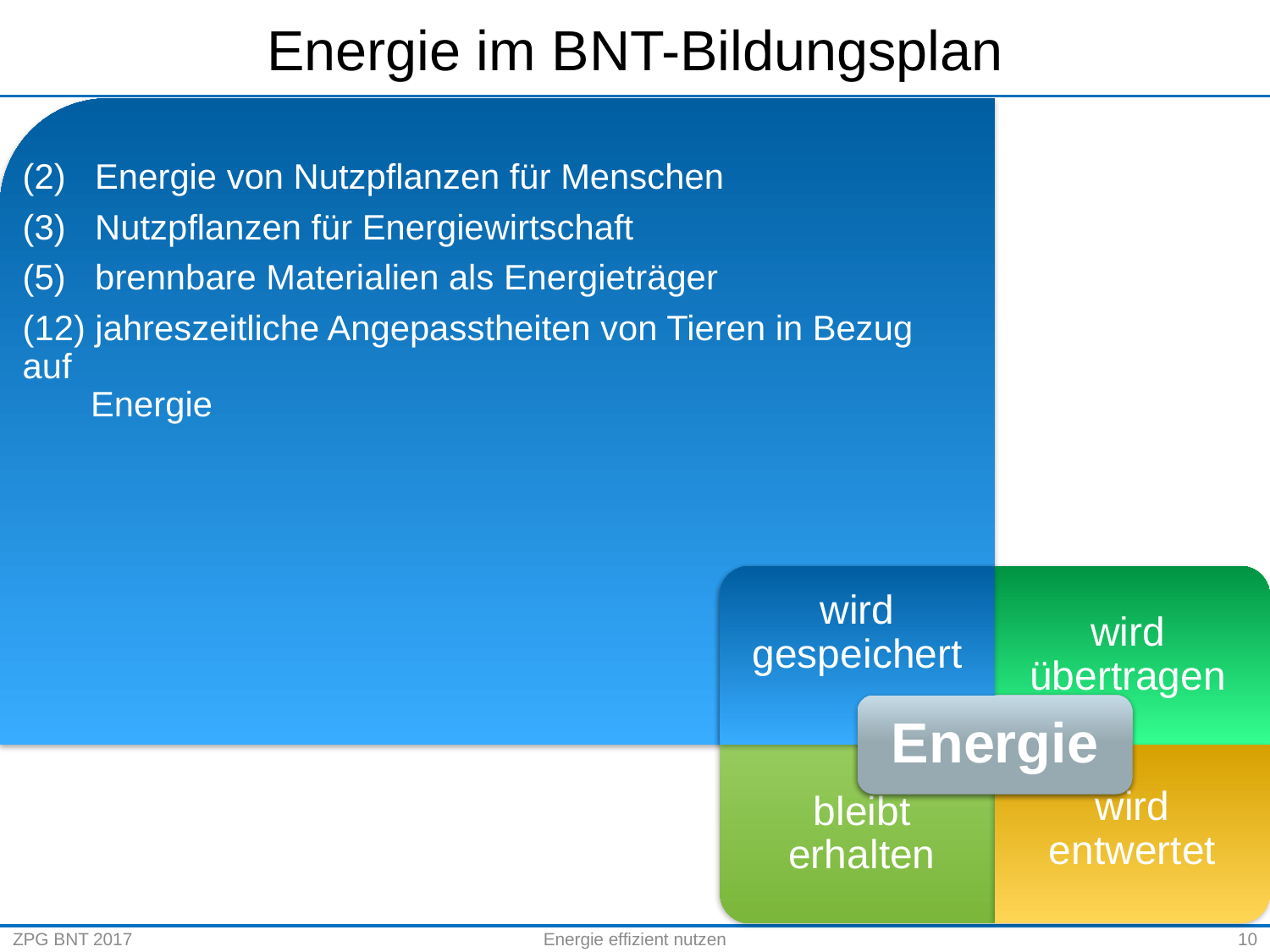

# Energie im BNT-Bildungsplan

(2)   Energie von Nutzpflanzen für Menschen
(3)   Nutzpflanzen für Energiewirtschaft
(5)   brennbare Materialien als Energieträger
(12) jahreszeitliche Angepasstheiten von Tieren in Bezug auf
       Energie
wird gespeichert
wird übertragen
bleibt erhalten
wird entwertet
Energie
wird gespeichert

Energie
ZPG BNT 2017
Energie effizient nutzen
10